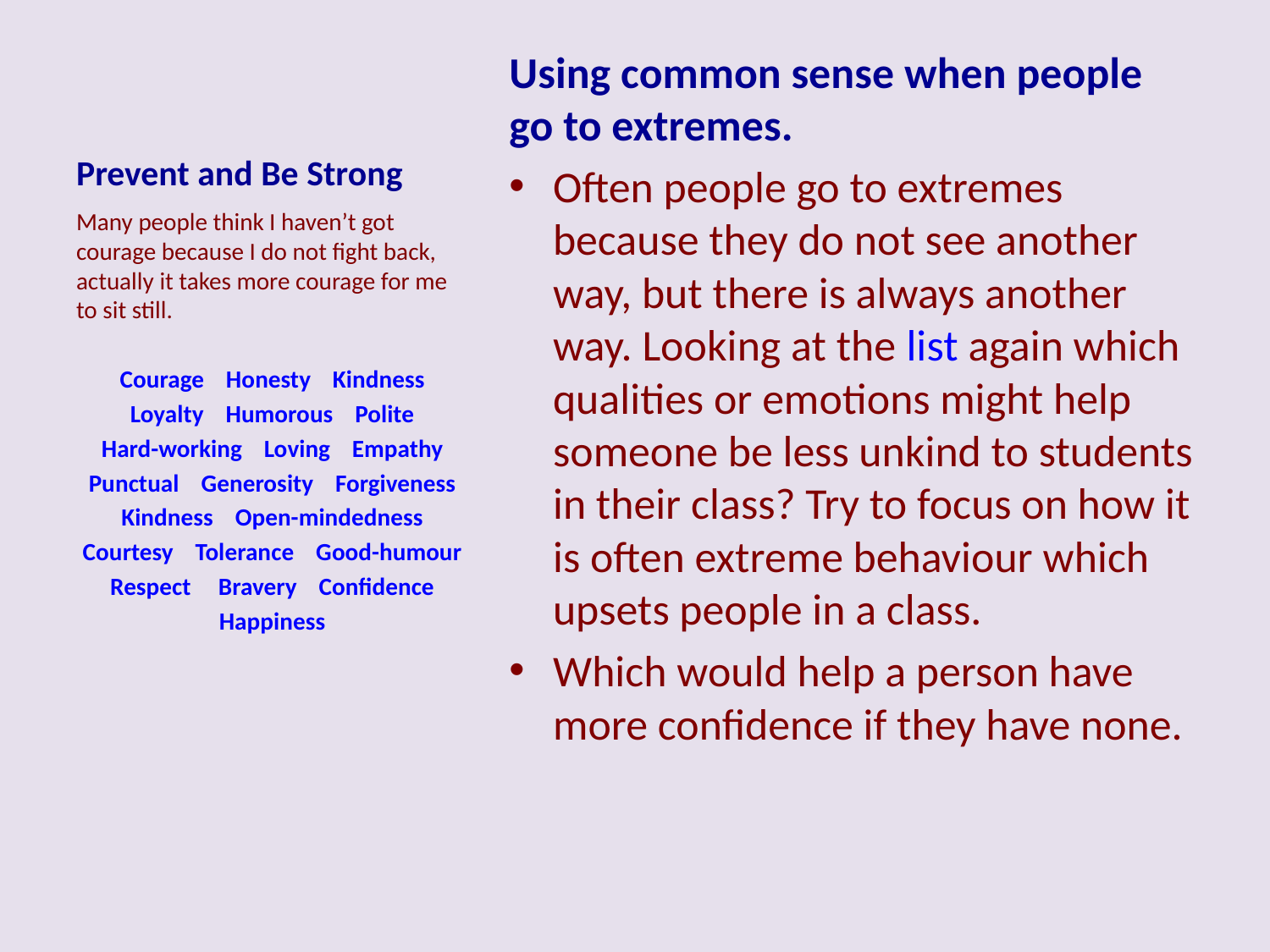

# Prevent and Be Strong
Using common sense when people go to extremes.
Often people go to extremes because they do not see another way, but there is always another way. Looking at the list again which qualities or emotions might help someone be less unkind to students in their class? Try to focus on how it is often extreme behaviour which upsets people in a class.
Which would help a person have more confidence if they have none.
Many people think I haven’t got courage because I do not fight back, actually it takes more courage for me to sit still.

Courage    Honesty    Kindness
Loyalty    Humorous    Polite
Hard-working    Loving    Empathy
Punctual    Generosity    Forgiveness
Kindness    Open-mindedness
Courtesy    Tolerance    Good-humour
Respect     Bravery    Confidence
Happiness